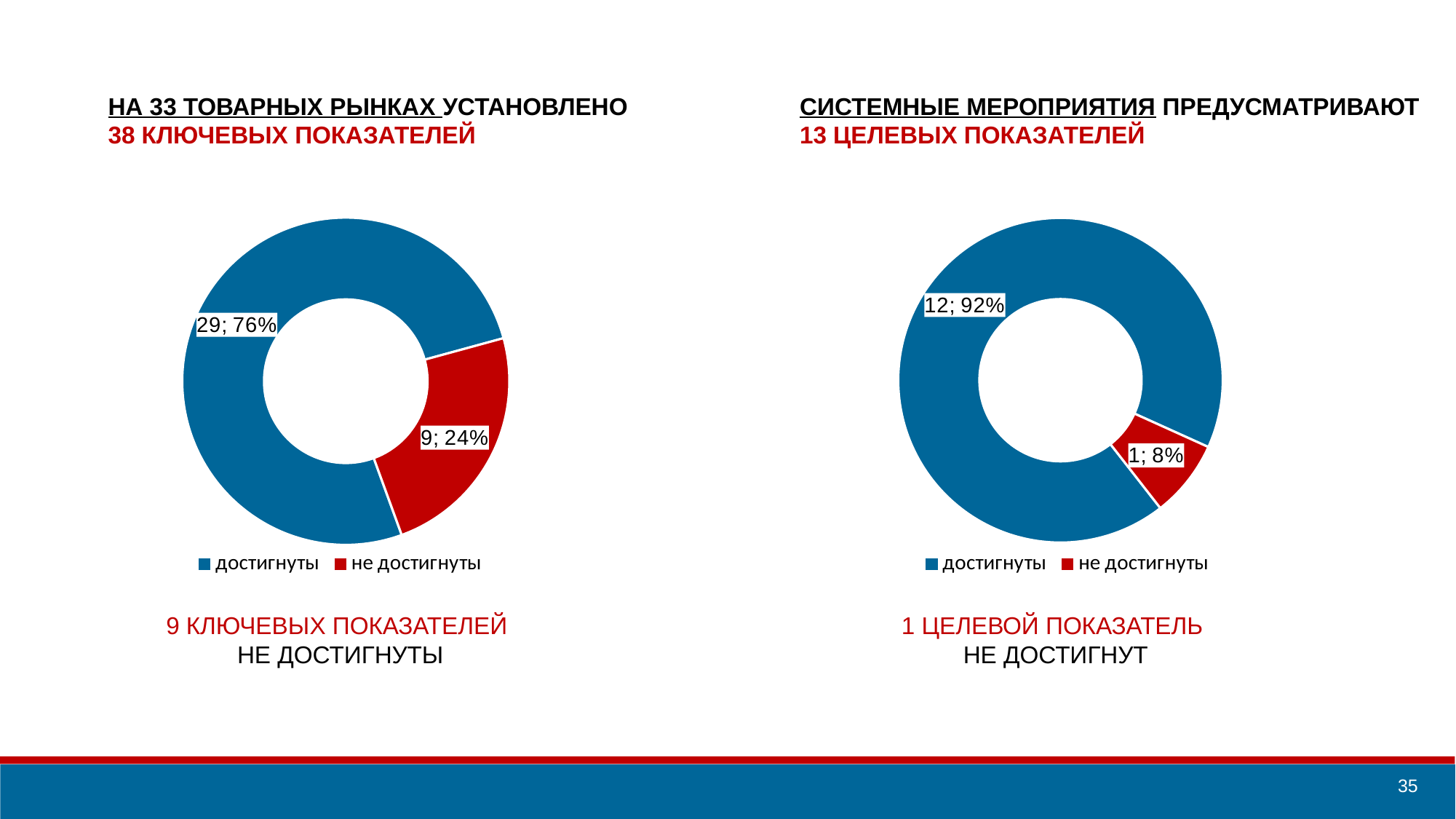

НА 33 ТОВАРНЫХ РЫНКАХ УСТАНОВЛЕНО
38 КЛЮЧЕВЫХ ПОКАЗАТЕЛЕЙ

СИСТЕМНЫЕ МЕРОПРИЯТИЯ ПРЕДУСМАТРИВАЮТ
13 ЦЕЛЕВЫХ ПОКАЗАТЕЛЕЙ

### Chart

| Category |  |
|---|---|
| достигнуты | 12.0 |
| не достигнуты | 1.0 |

### Chart

| Category |  |
|---|---|
| достигнуты | 29.0 |
| не достигнуты | 9.0 |
1 ЦЕЛЕВОЙ ПОКАЗАТЕЛЬ
НЕ ДОСТИГНУТ
9 КЛЮЧЕВЫХ ПОКАЗАТЕЛЕЙ
НЕ ДОСТИГНУТЫ
35